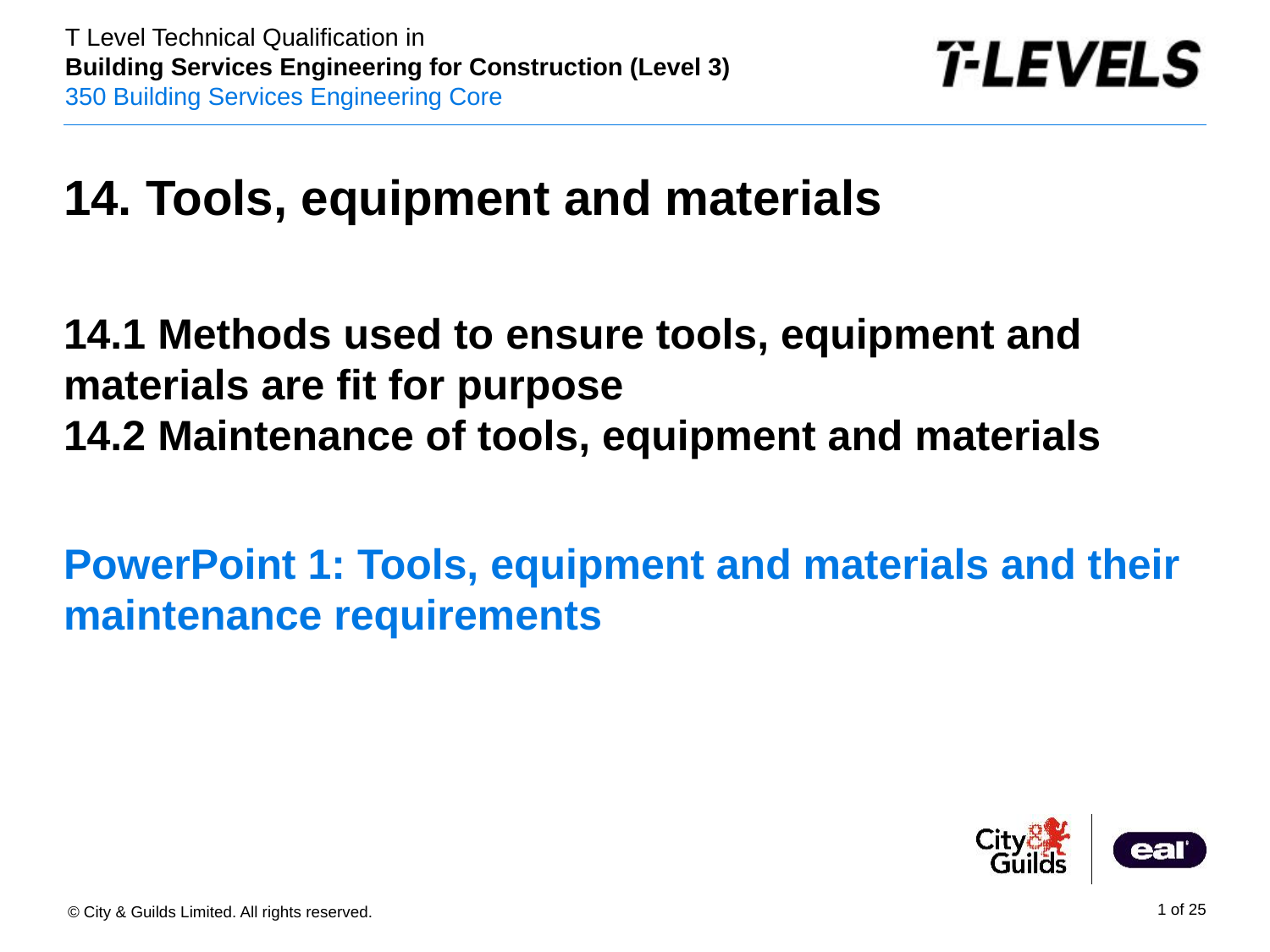

14. Tools, equipment and materials

PowerPoint presentation
14.1 Methods used to ensure tools, equipment and materials are fit for purpose
14.2 Maintenance of tools, equipment and materials

# PowerPoint 1: Tools, equipment and materials and their maintenance requirements